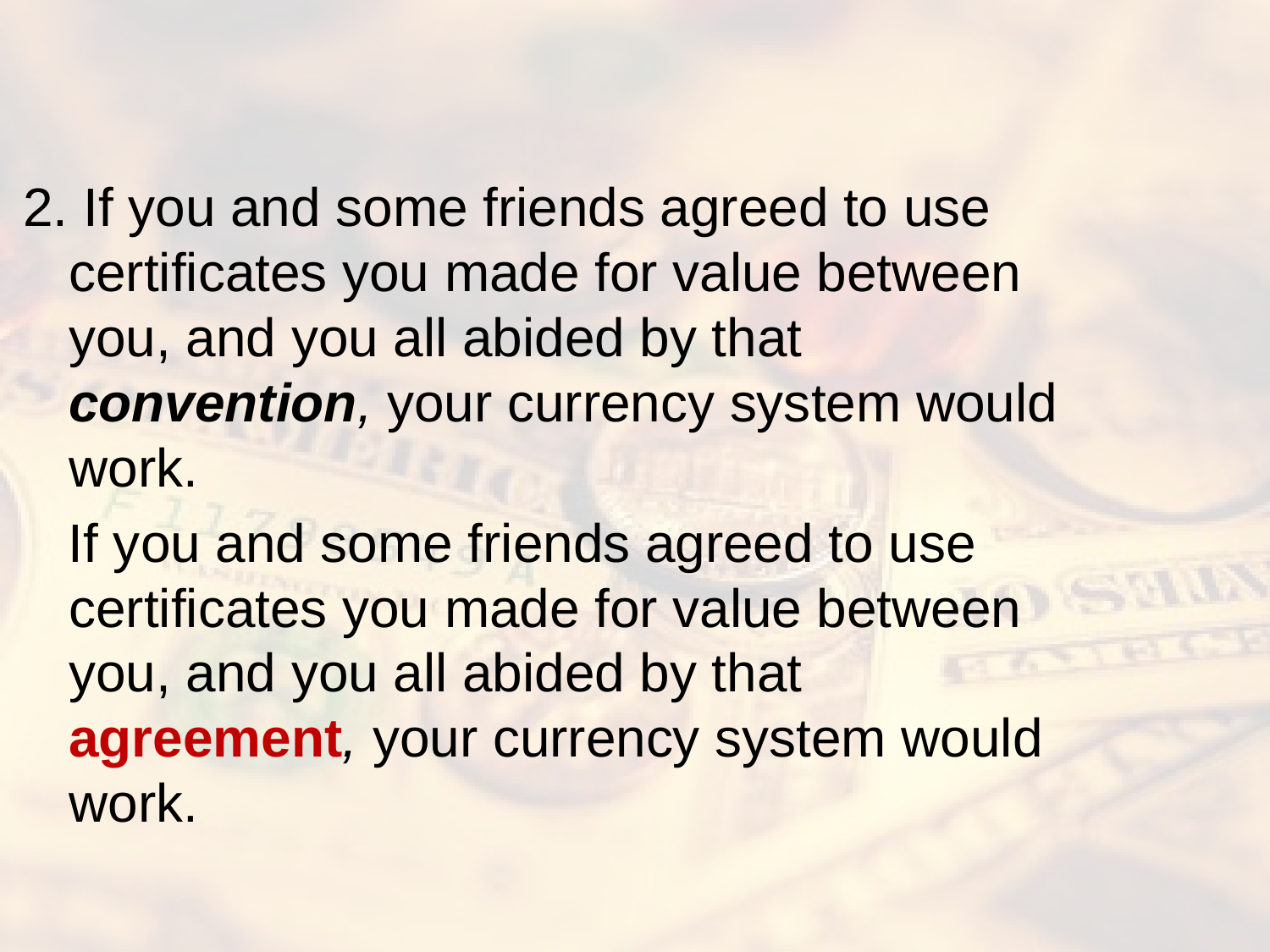

#
2. If you and some friends agreed to use certificates you made for value between you, and you all abided by that convention, your currency system would work.
   If you and some friends agreed to use certificates you made for value between you, and you all abided by that agreement, your currency system would work.